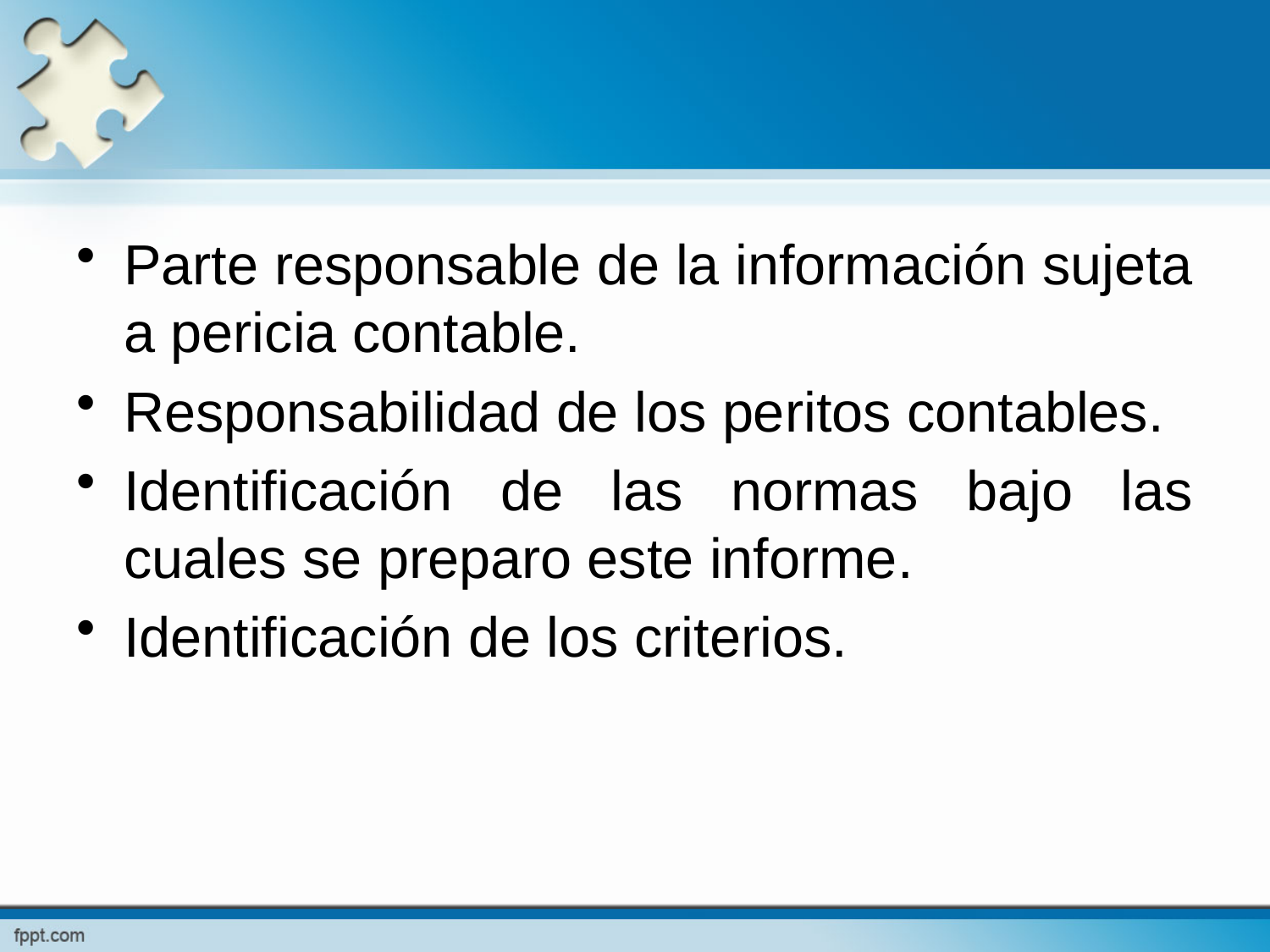

Parte responsable de la información sujeta a pericia contable.
Responsabilidad de los peritos contables.
Identificación de las normas bajo las cuales se preparo este informe.
Identificación de los criterios.